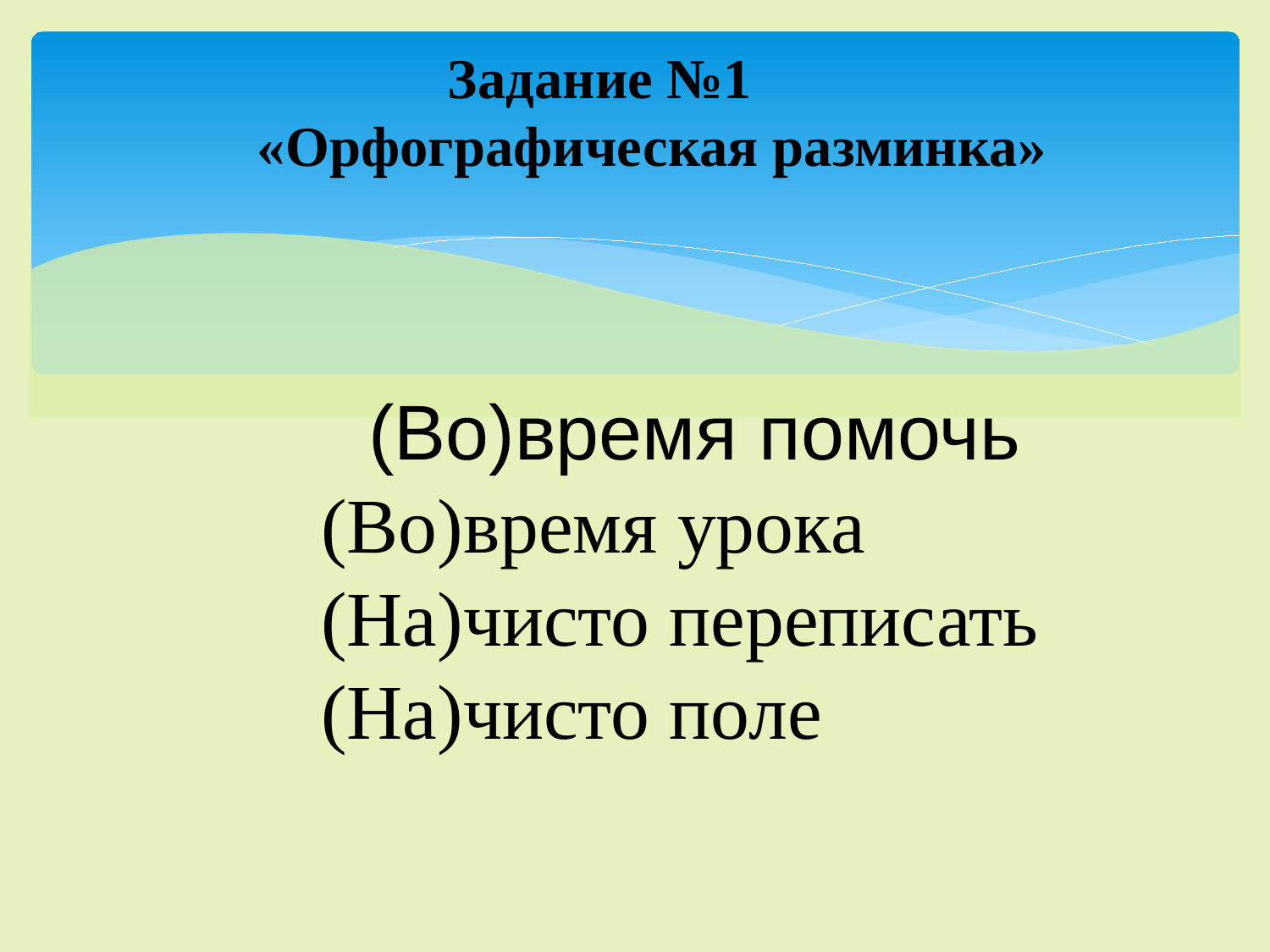

Задание №1
«Орфографическая разминка»
                (Во)время помочь
            (Во)время урока
            (На)чисто переписать
            (На)чисто поле